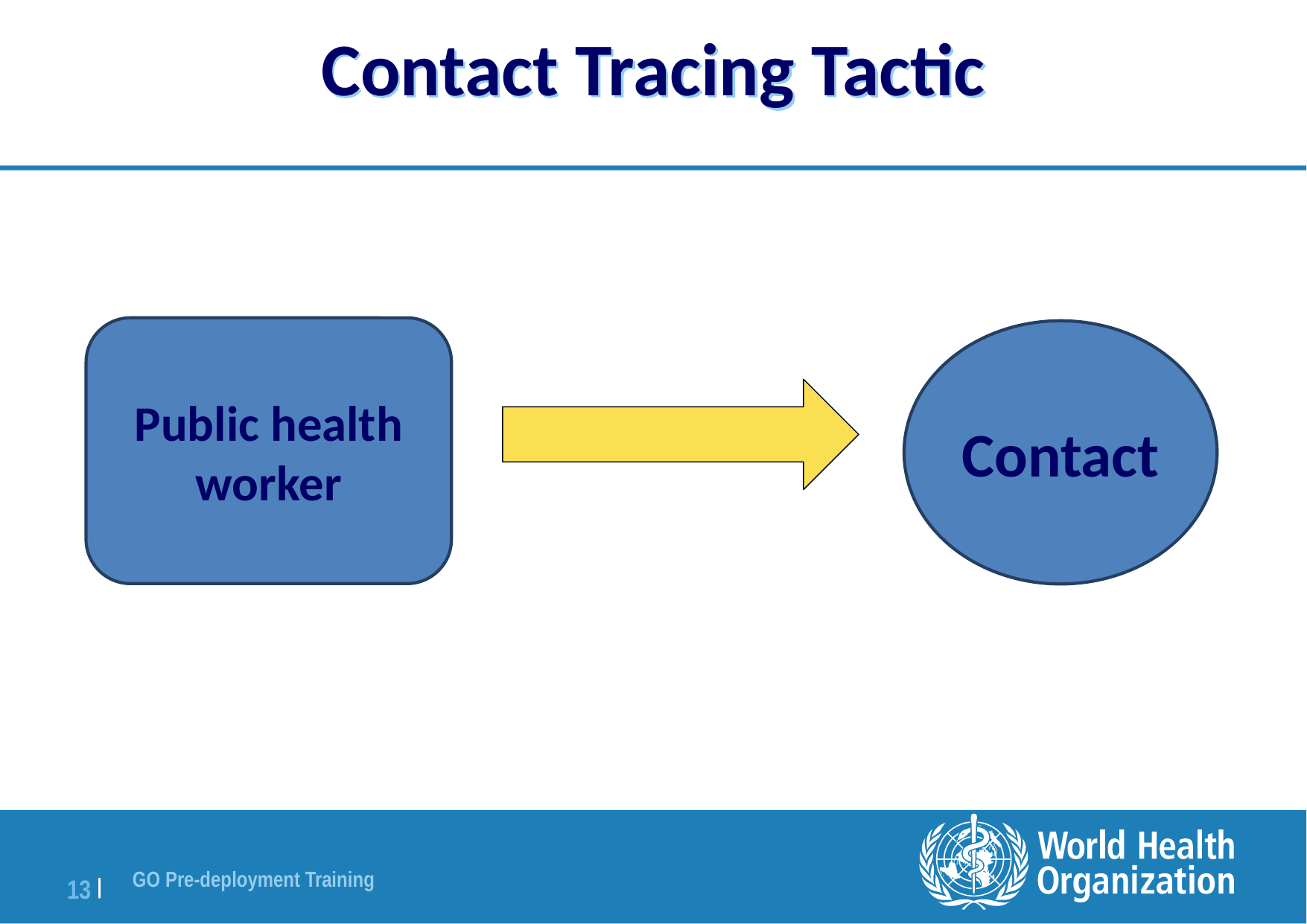

# Contact Tracing Tactic
Public health worker
Contact